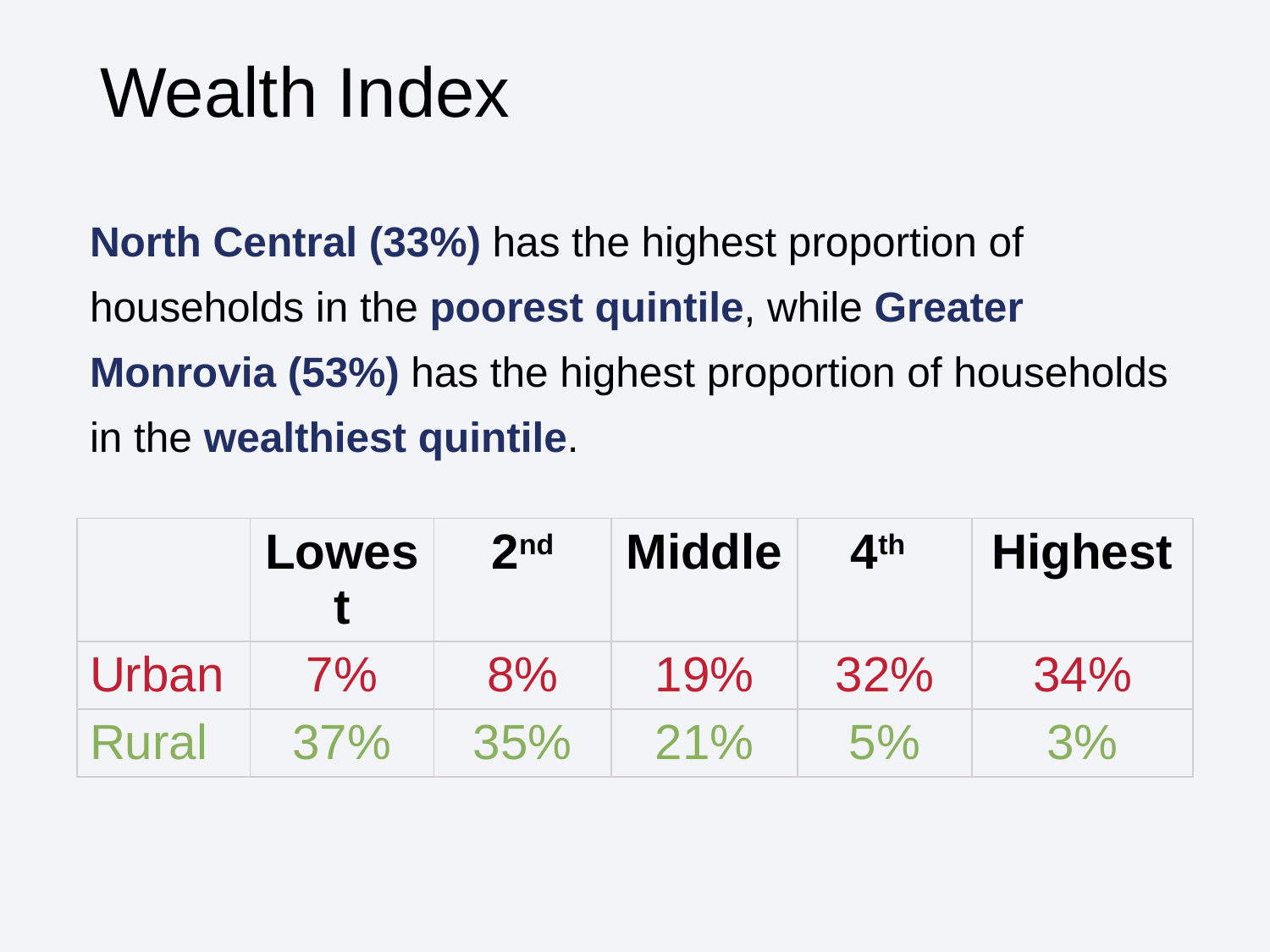

# Wealth Index
North Central (33%) has the highest proportion of households in the poorest quintile, while Greater Monrovia (53%) has the highest proportion of households in the wealthiest quintile.
|  | Lowest | 2nd | Middle | 4th | Highest |
| --- | --- | --- | --- | --- | --- |
| Urban | 7% | 8% | 19% | 32% | 34% |
| Rural | 37% | 35% | 21% | 5% | 3% |